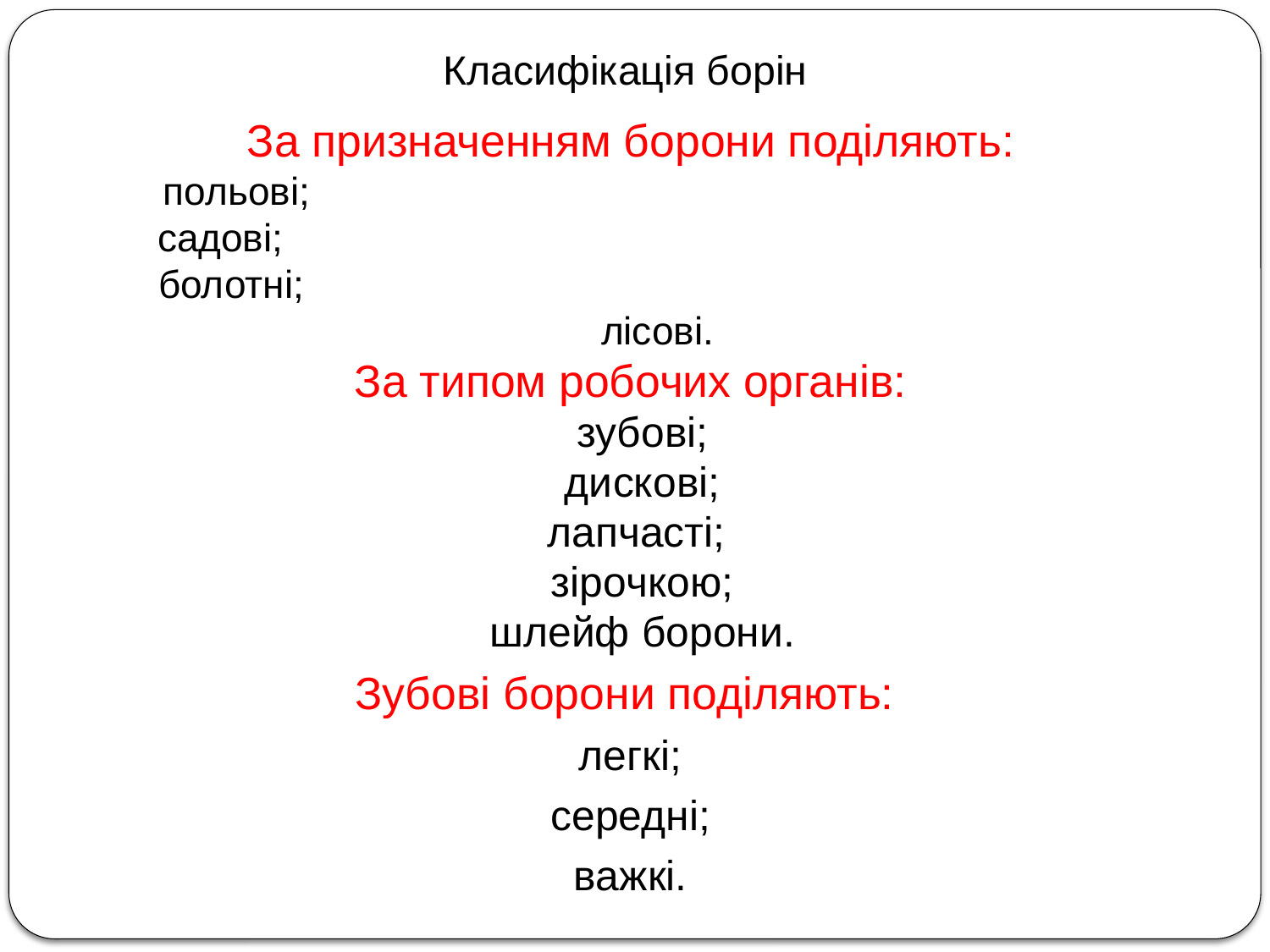

# Класифікація борін
За призначенням борони поділяють:
     польові;
     садові;
     болотні;
     лісові.
За типом робочих органів:
  зубові;
  дискові;
 лапчасті;
  зірочкою;
  шлейф борони.
Зубові борони поділяють:
легкі;
середні;
важкі.